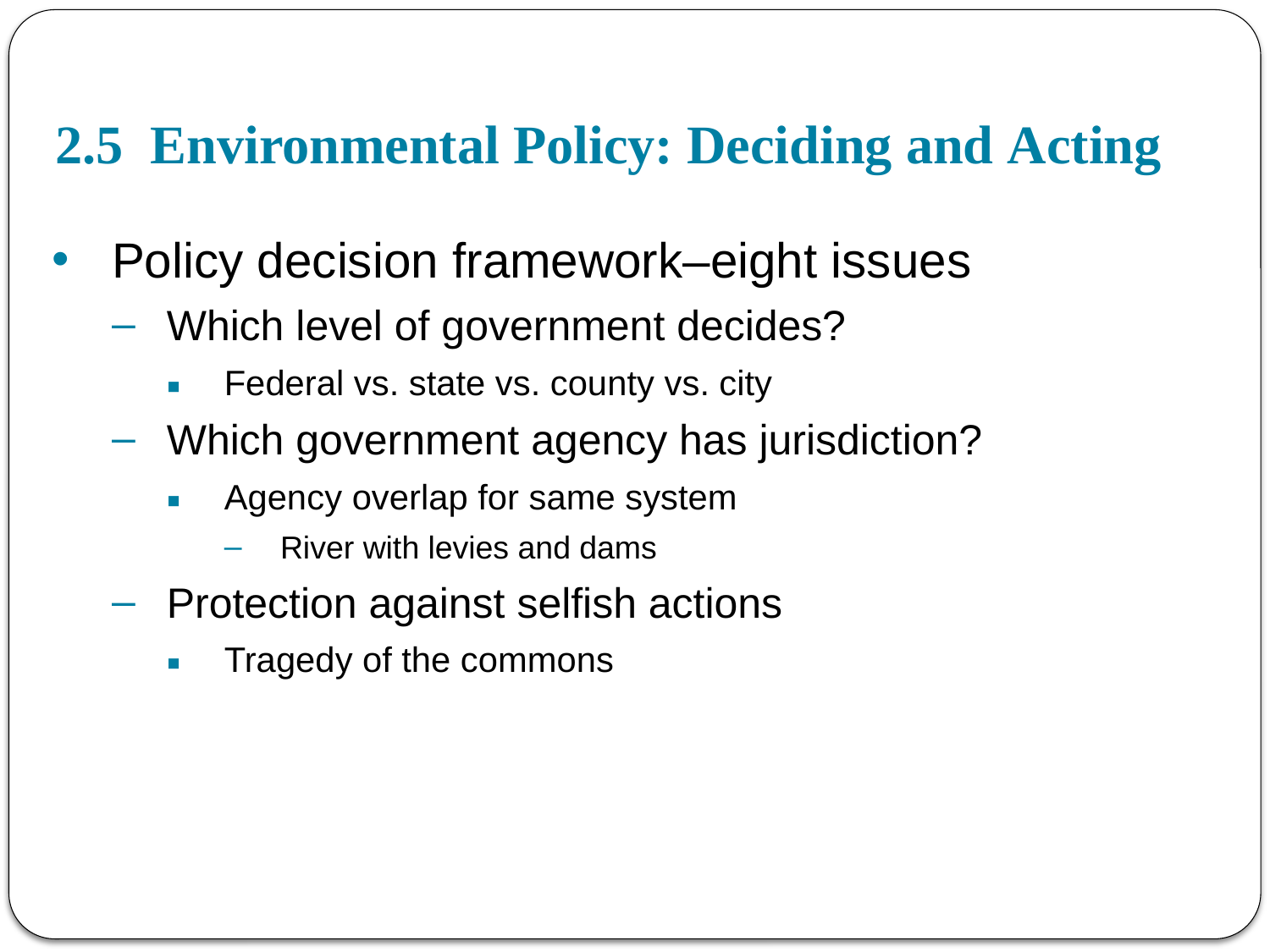

# 2.5  Environmental Policy: Deciding and Acting
Policy decision framework–eight issues
Which level of government decides?
Federal vs. state vs. county vs. city
Which government agency has jurisdiction?
Agency overlap for same system
River with levies and dams
Protection against selfish actions
Tragedy of the commons